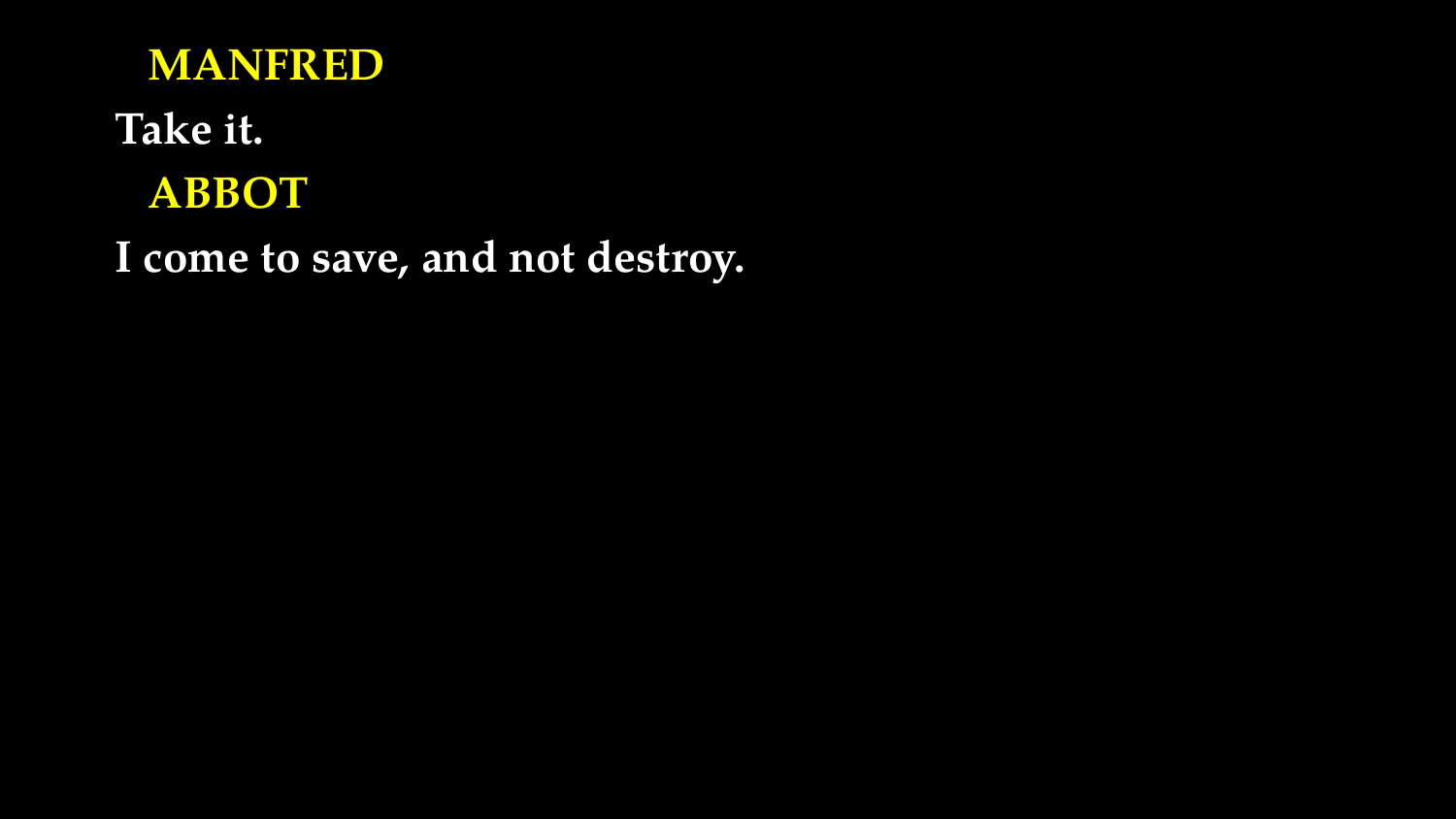

# Manfred Take it. ABBOT I come to save, and not destroy.